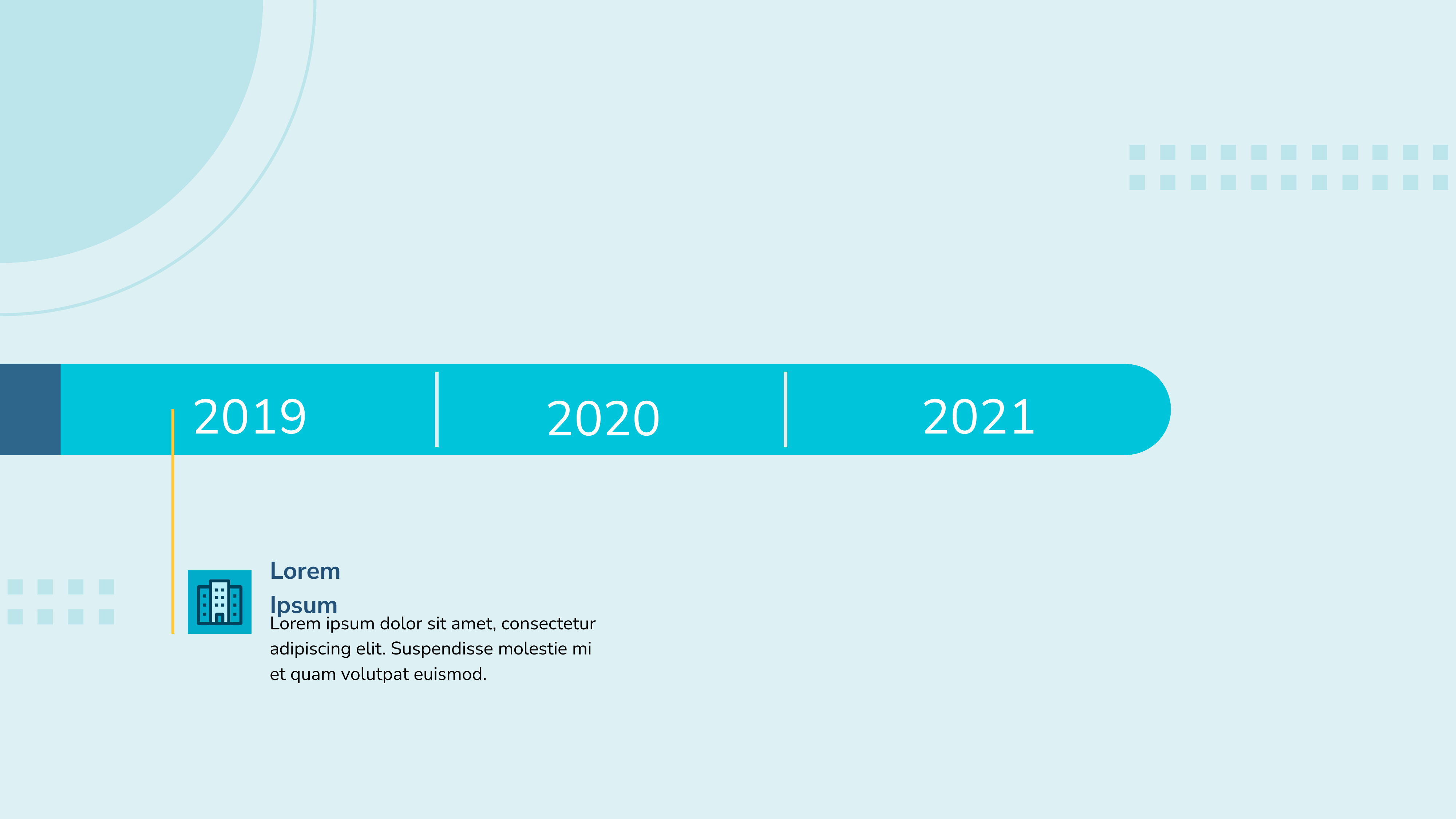

2019
2021
2020
Lorem Ipsum

Lorem ipsum dolor sit amet, consectetur adipiscing elit. Suspendisse molestie mi et quam volutpat euismod.